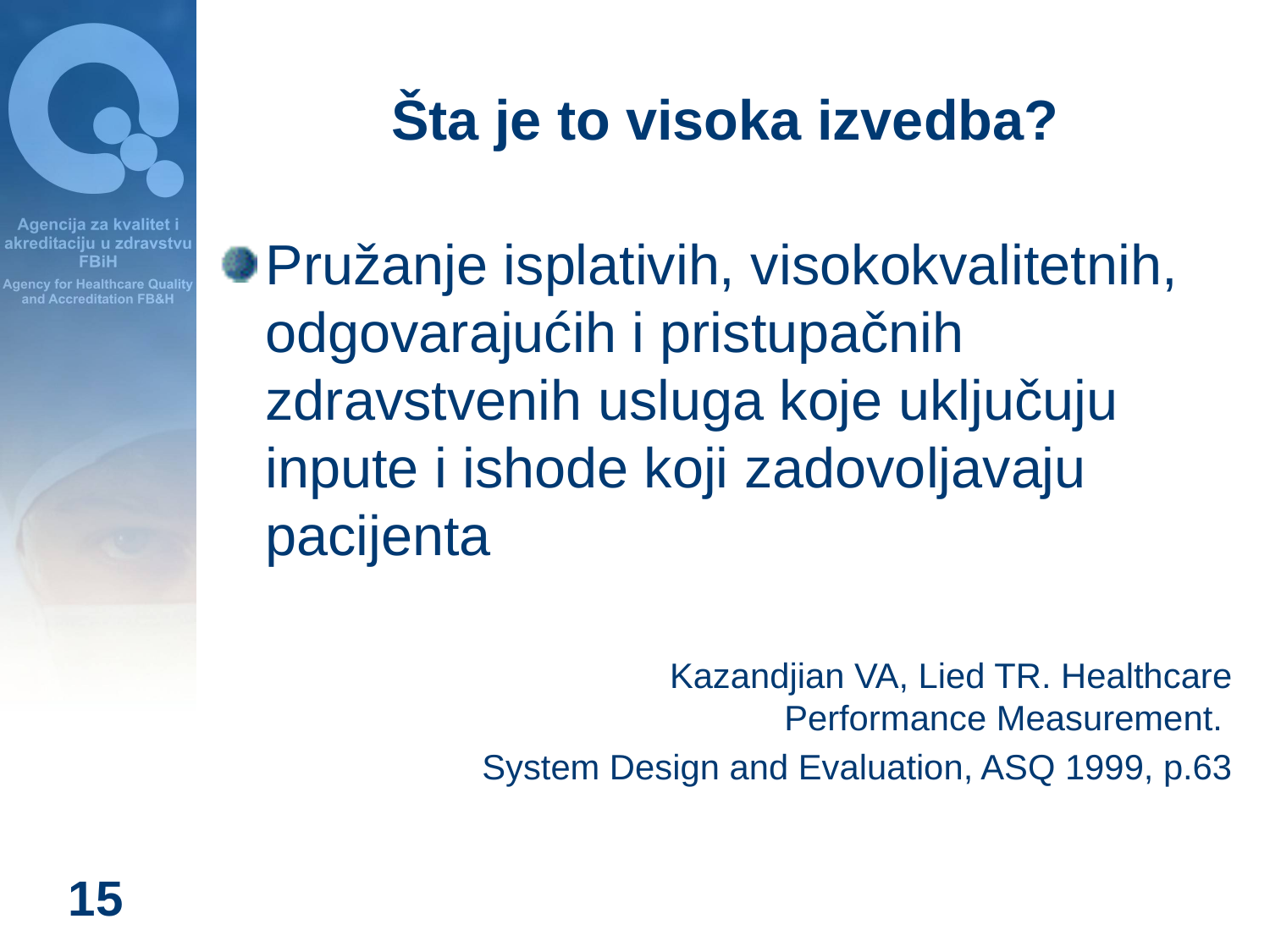

# Šta je to visoka izvedba?
Pružanje isplativih, visokokvalitetnih, odgovarajućih i pristupačnih zdravstvenih usluga koje uključuju inpute i ishode koji zadovoljavaju pacijenta

			Kazandjian VA, Lied TR. Healthcare Performance Measurement.
System Design and Evaluation, ASQ 1999, p.63

15